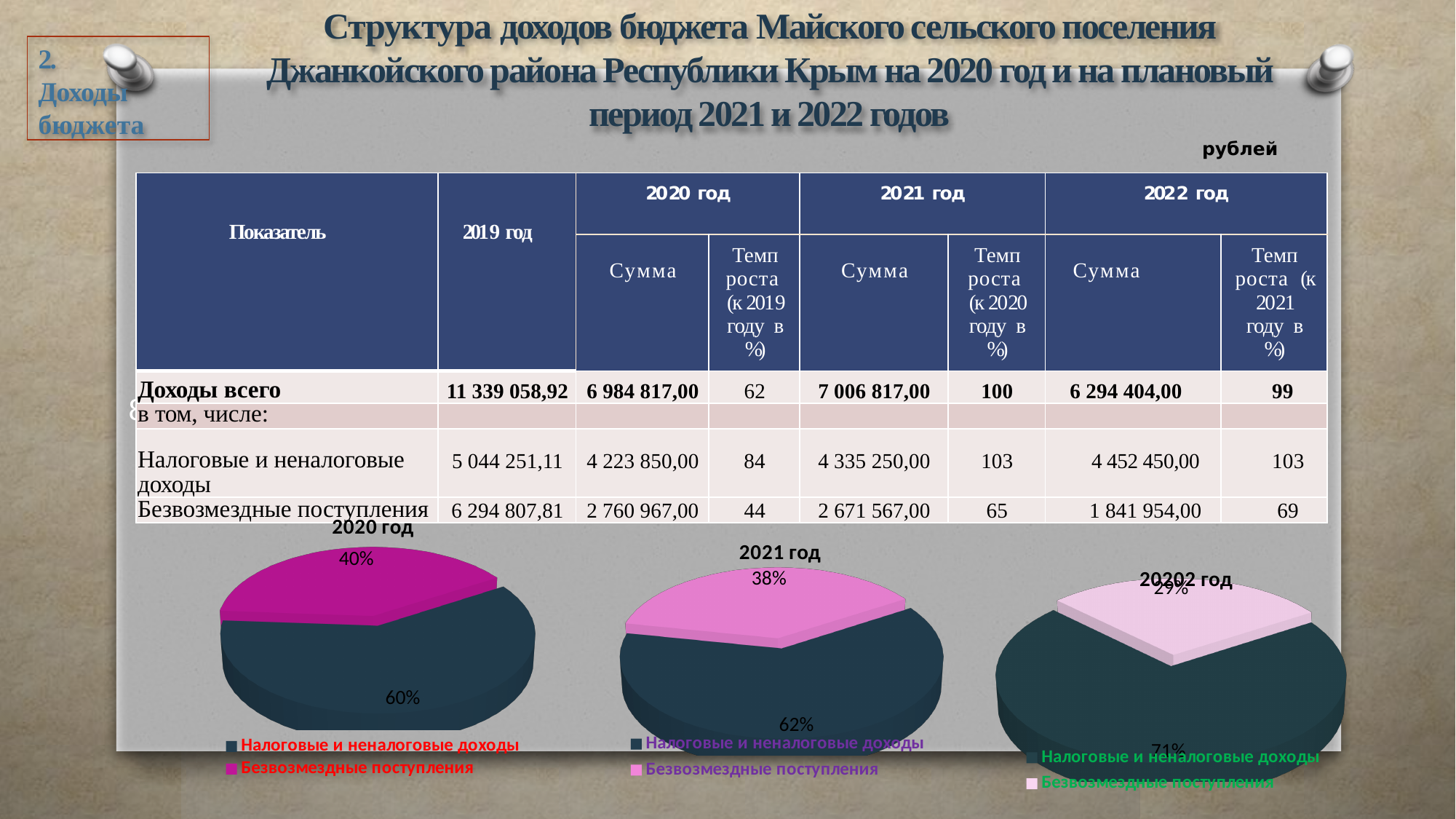

# Структура доходов бюджета Майского сельского поселения Джанкойского района Республики Крым на 2020 год и на плановый период 2021 и 2022 годов
2. Доходы  бюджета
рублей
| Показатель | 2019 год | 2020 год |  | 2021 год |  | 2022 год |  |
| --- | --- | --- | --- | --- | --- | --- | --- |
|  |  | Сумма | Темп роста (к 2019 году в %) | Сумма | Темп роста (к 2020 году в %) | Сумма | Темп роста (к 2021 году в %) |
| Доходы всего | 11 339 058,92 | 6 984 817,00 | 62 | 7 006 817,00 | 100 | 6 294 404,00 | 99 |
| в том, числе: |  |  |  |  |  |  |  |
| Налоговые и неналоговые доходы | 5 044 251,11 | 4 223 850,00 | 84 | 4 335 250,00 | 103 | 4 452 450,00 | 103 |
| Безвозмездные поступления | 6 294 807,81 | 2 760 967,00 | 44 | 2 671 567,00 | 65 | 1 841 954,00 | 69 |
8

[unsupported chart]

[unsupported chart]

[unsupported chart]